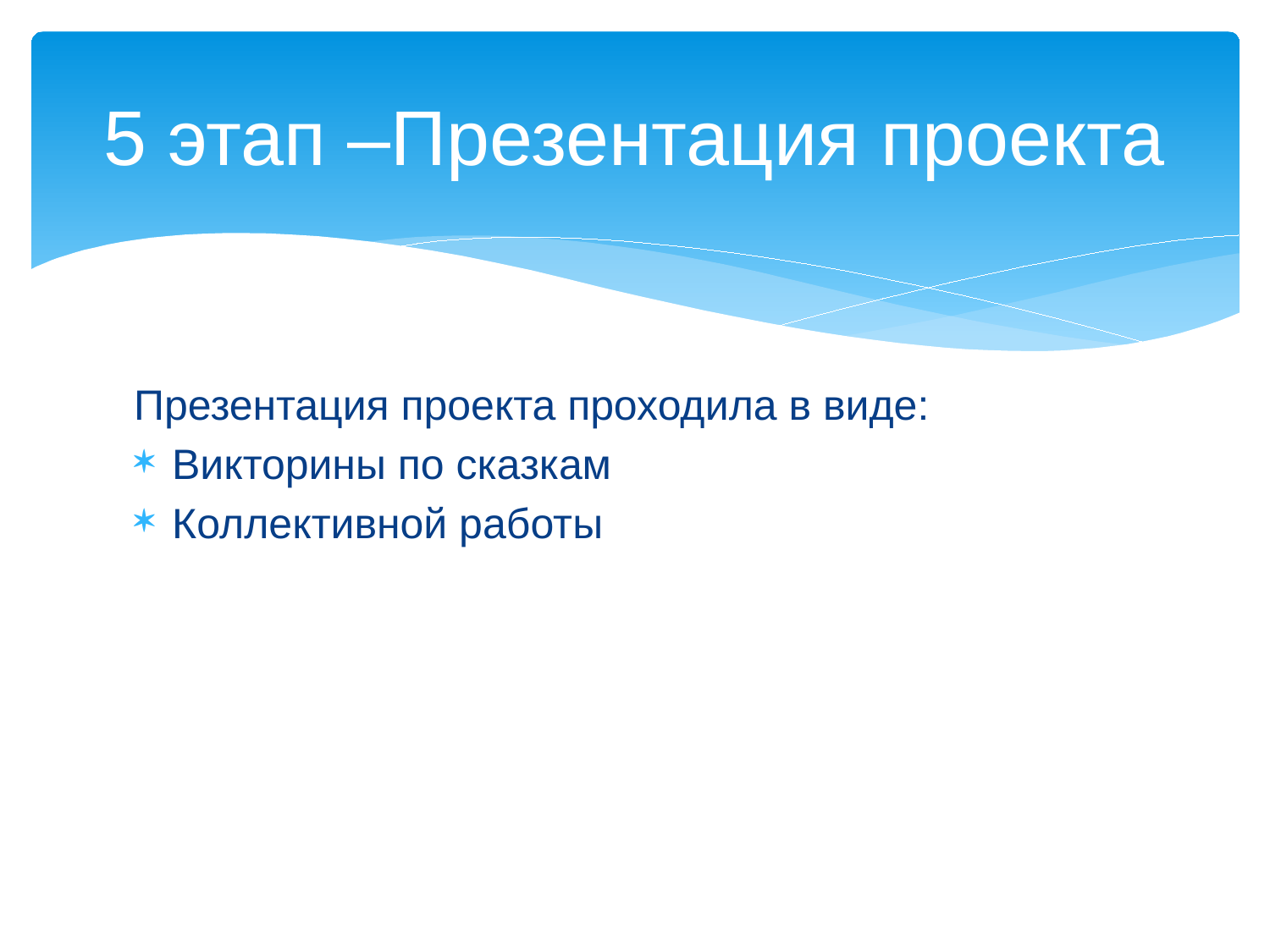

# 5 этап –Презентация проекта
Презентация проекта проходила в виде:
Викторины по сказкам
Коллективной работы